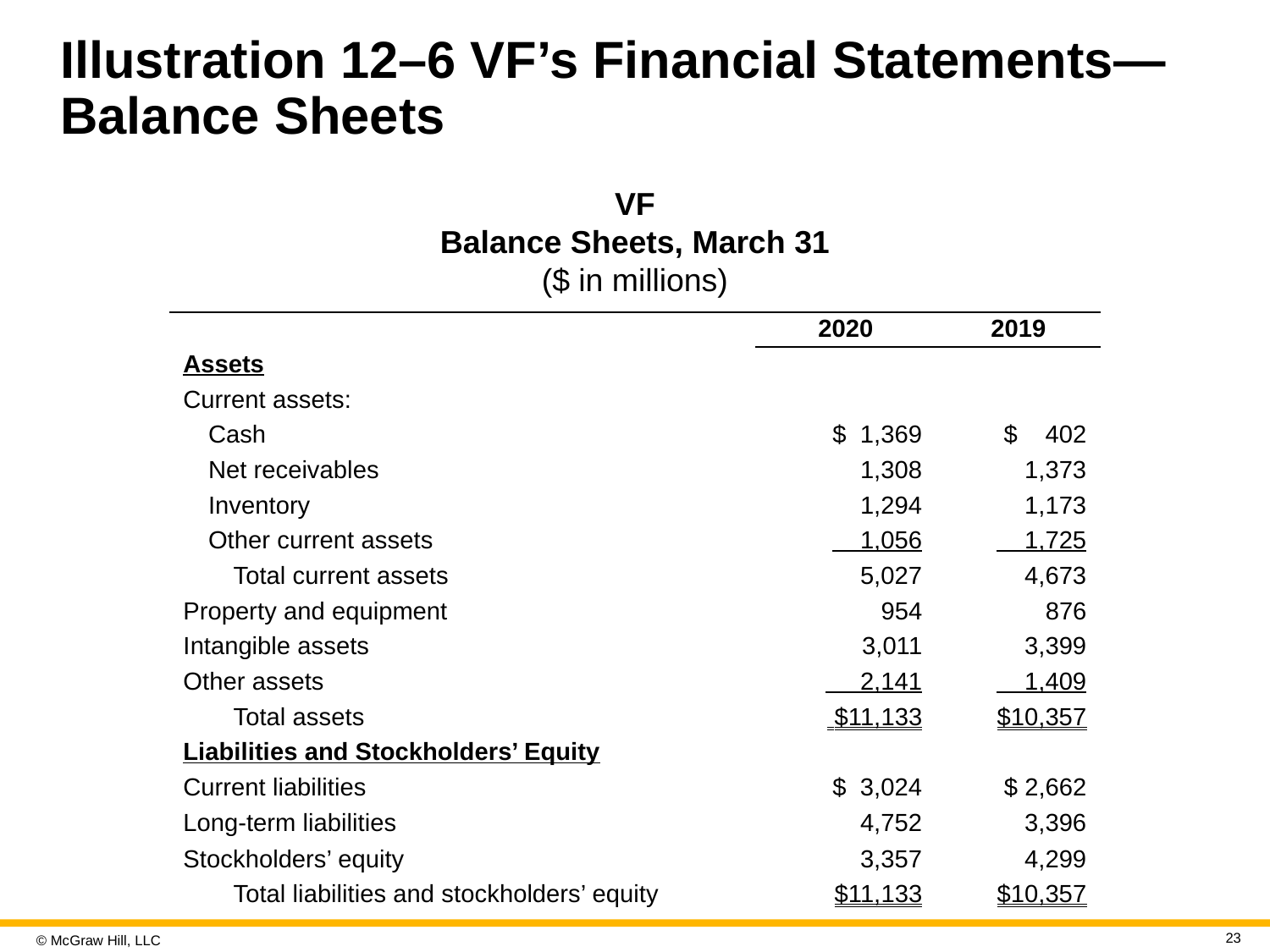

# Illustration 12–6 VF’s Financial Statements—Balance Sheets
VF
Balance Sheets, March 31
($ in millions)
|  | 2020 | 2019 |
| --- | --- | --- |
| Assets |  |  |
| Current assets: |  |  |
| Cash | $ 1,369 | $ 402 |
| Net receivables | 1,308 | 1,373 |
| Inventory | 1,294 | 1,173 |
| Other current assets | 1,056 | 1,725 |
| Total current assets | 5,027 | 4,673 |
| Property and equipment | 954 | 876 |
| Intangible assets | 3,011 | 3,399 |
| Other assets | 2,141 | 1,409 |
| Total assets | $11,133 | $10,357 |
| Liabilities and Stockholders’ Equity |  |  |
| Current liabilities | $ 3,024 | $ 2,662 |
| Long-term liabilities | 4,752 | 3,396 |
| Stockholders’ equity | 3,357 | 4,299 |
| Total liabilities and stockholders’ equity | $11,133 | $10,357 |
23